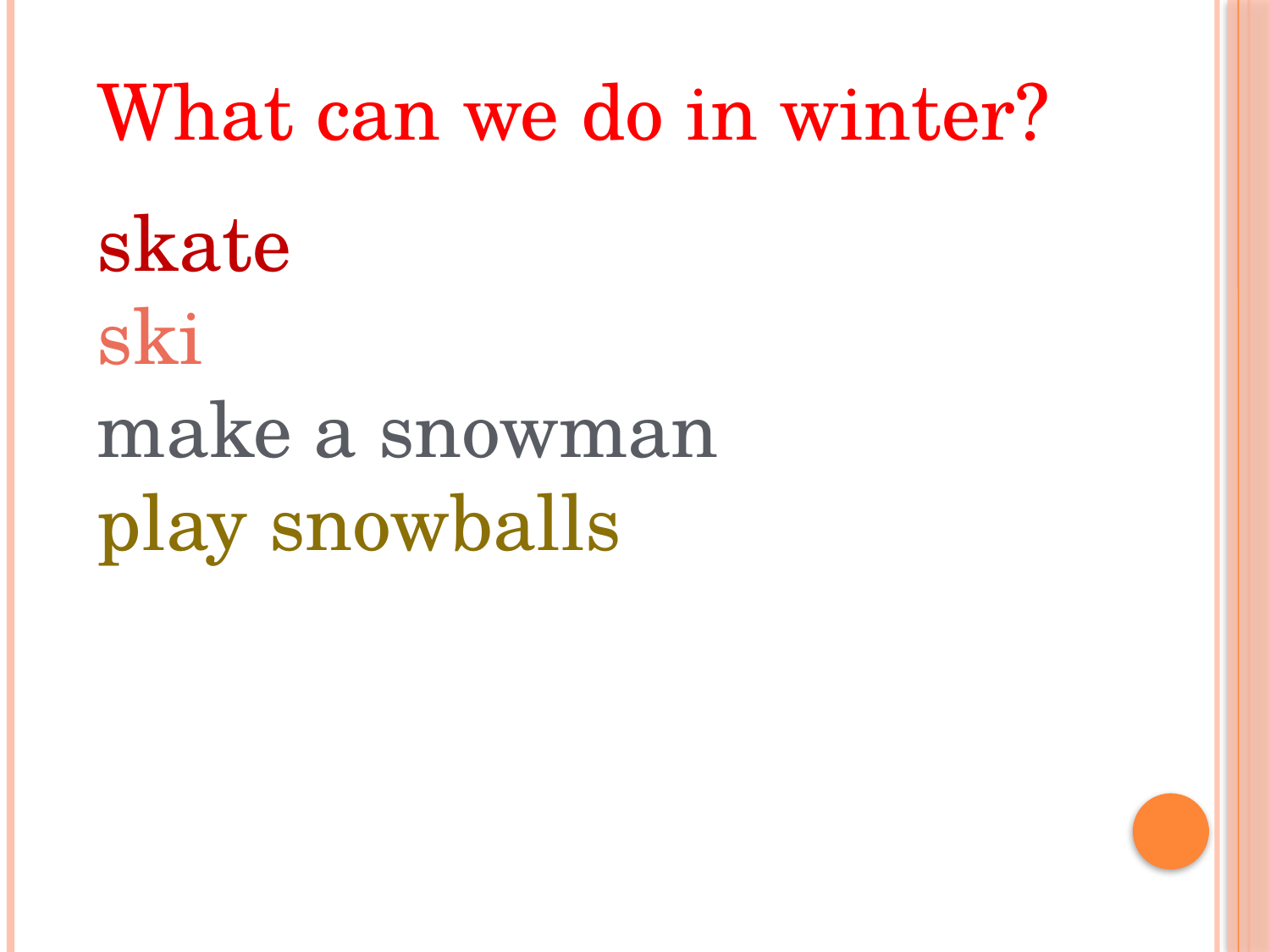

What can we do in winter?

skate
ski
make a snowman
play snowballs